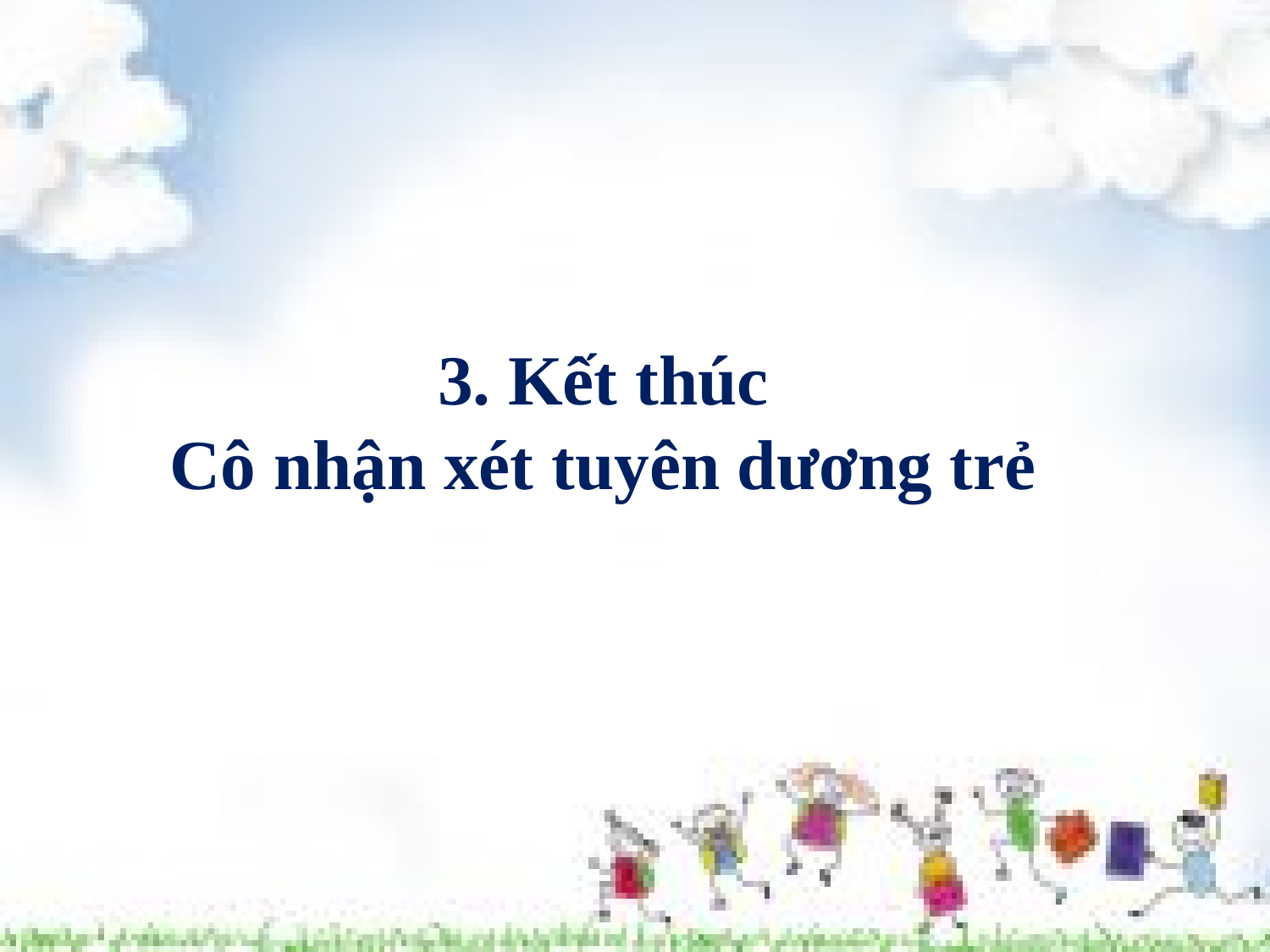

3. Kết thúc
Cô nhận xét tuyên dương trẻ